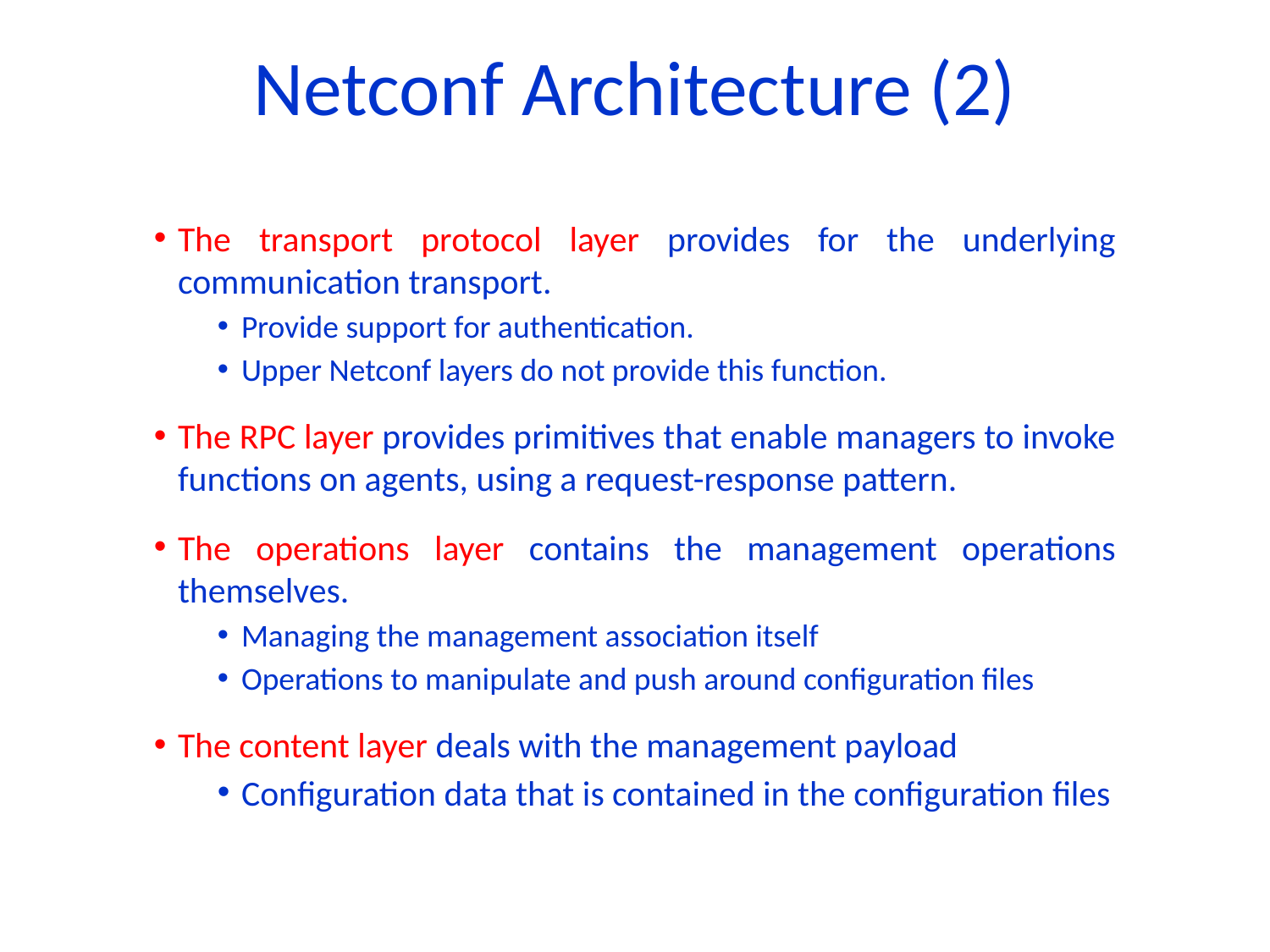

Netconf Architecture (2)
The transport protocol layer provides for the underlying communication transport.
Provide support for authentication.
Upper Netconf layers do not provide this function.
The RPC layer provides primitives that enable managers to invoke functions on agents, using a request-response pattern.
The operations layer contains the management operations themselves.
Managing the management association itself
Operations to manipulate and push around configuration files
The content layer deals with the management payload
Configuration data that is contained in the configuration files